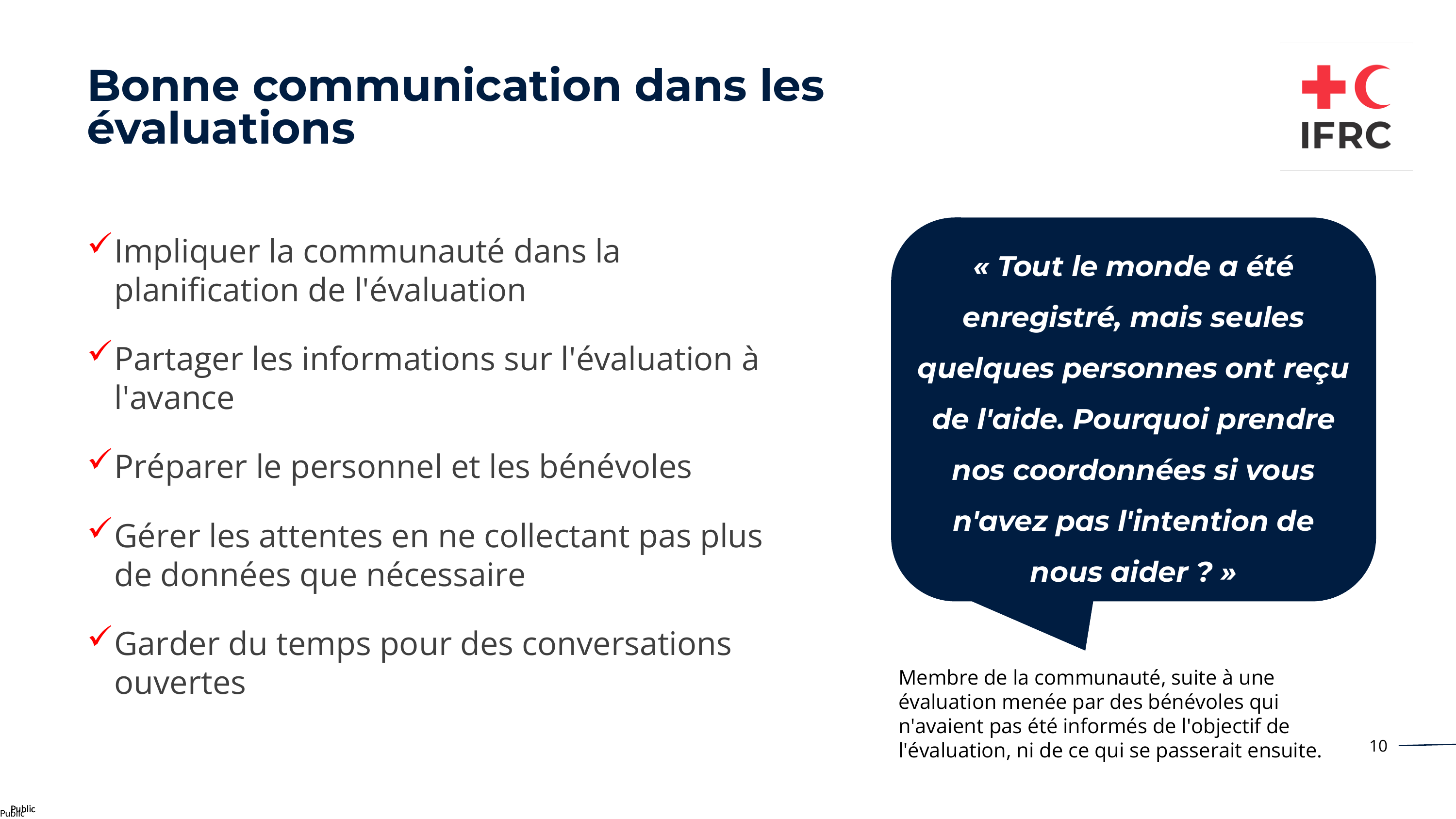

Bonne communication dans les évaluations
« Tout le monde a été enregistré, mais seules quelques personnes ont reçu de l'aide. Pourquoi prendre nos coordonnées si vous n'avez pas l'intention de nous aider ? »
Impliquer la communauté dans la planification de l'évaluation
Partager les informations sur l'évaluation à l'avance
Préparer le personnel et les bénévoles
Gérer les attentes en ne collectant pas plus de données que nécessaire
Garder du temps pour des conversations ouvertes
Membre de la communauté, suite à une évaluation menée par des bénévoles qui n'avaient pas été informés de l'objectif de l'évaluation, ni de ce qui se passerait ensuite.